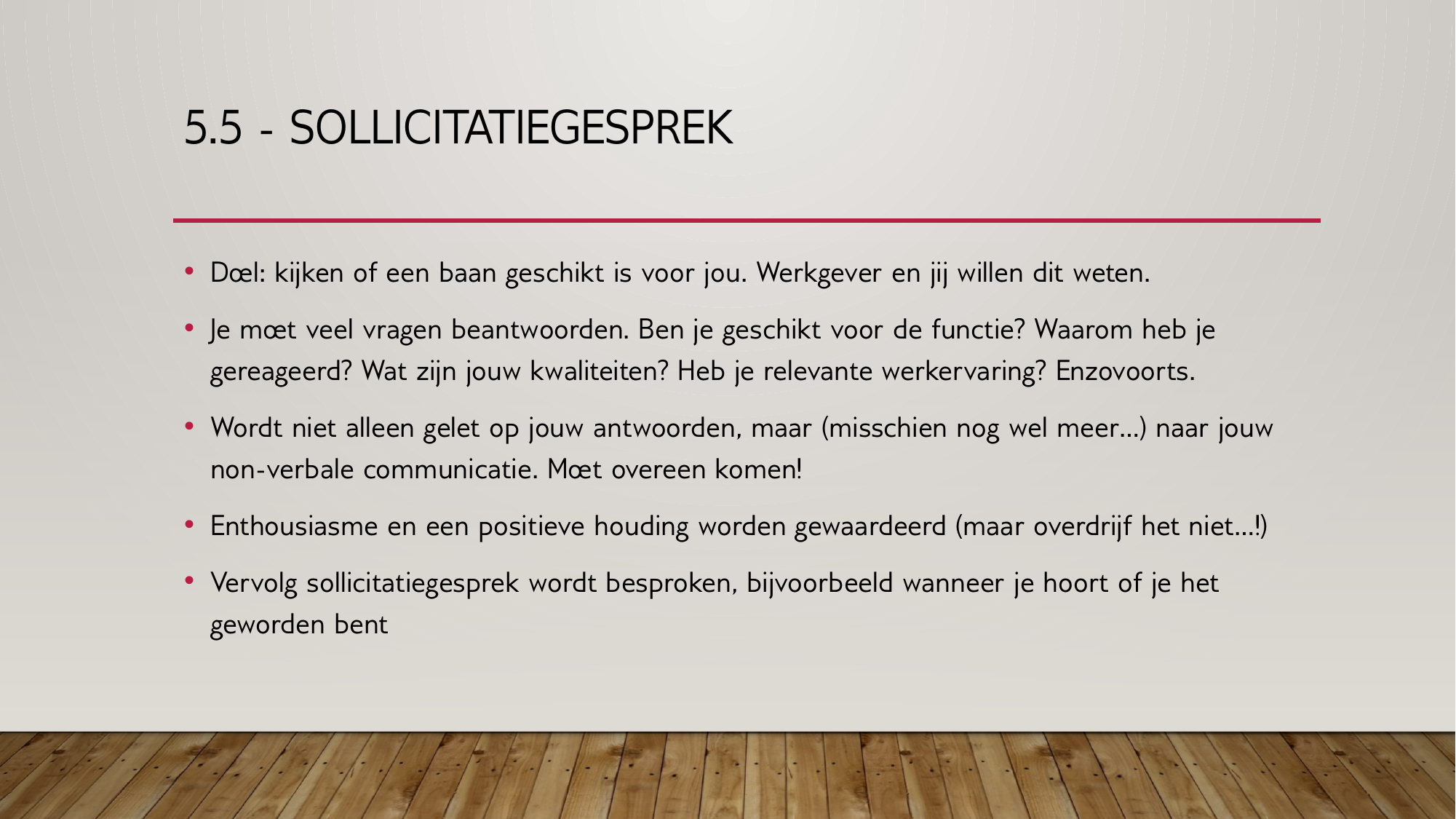

# 5.5 - Sollicitatiegesprek
Doel: kijken of een baan geschikt is voor jou. Werkgever en jij willen dit weten.
Je moet veel vragen beantwoorden. Ben je geschikt voor de functie? Waarom heb je gereageerd? Wat zijn jouw kwaliteiten? Heb je relevante werkervaring? Enzovoorts.
Wordt niet alleen gelet op jouw antwoorden, maar (misschien nog wel meer…) naar jouw non-verbale communicatie. Moet overeen komen!
Enthousiasme en een positieve houding worden gewaardeerd (maar overdrijf het niet…!)
Vervolg sollicitatiegesprek wordt besproken, bijvoorbeeld wanneer je hoort of je het geworden bent